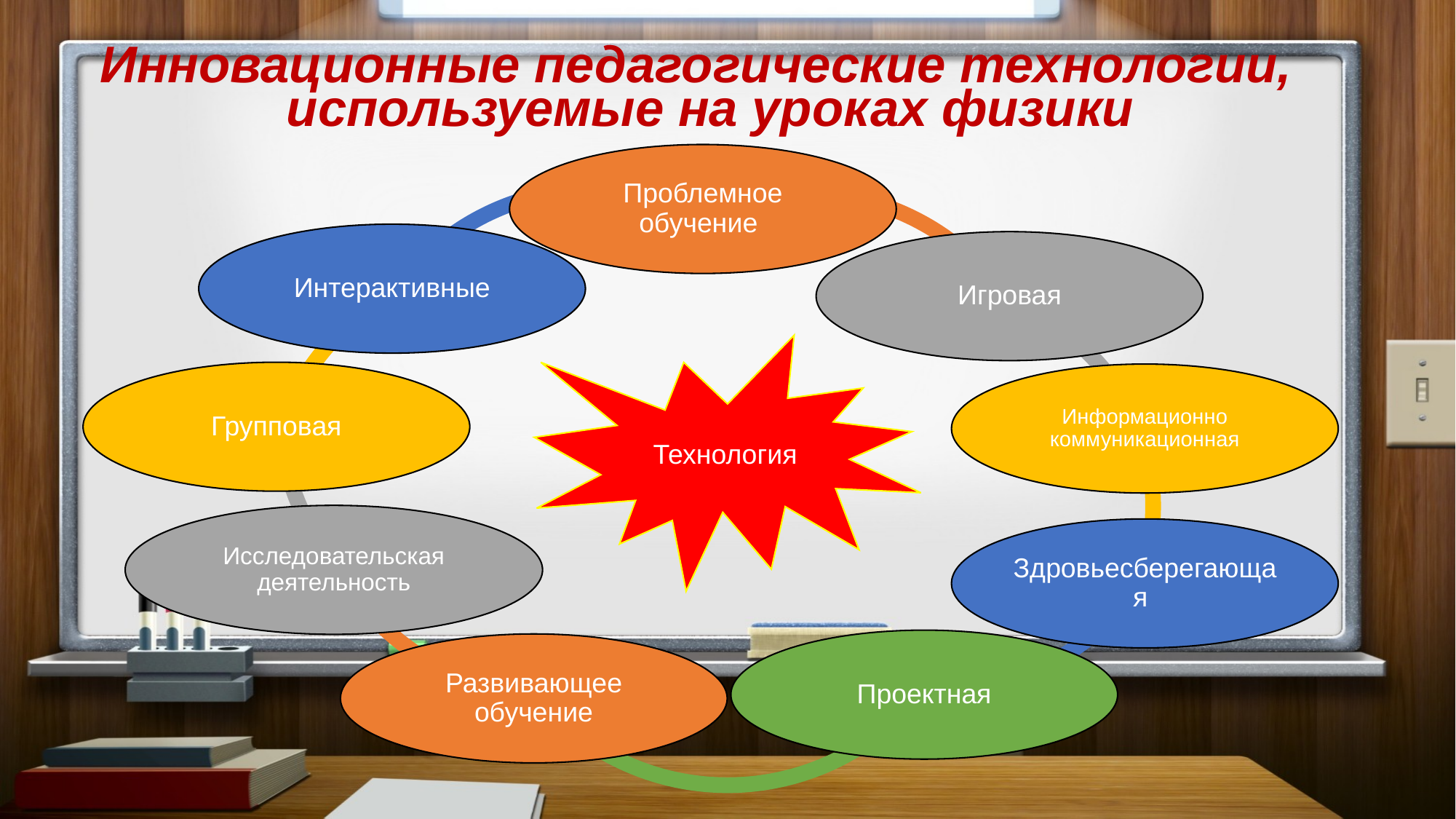

# Инновационные педагогические технологии, используемые на уроках физики
Технология
Проблемное обучение
Игровая
Информационно коммуникационная
Здровьесберегающая
Проектная
Развивающее обучение
Исследовательская деятельность
Групповая
Интерактивные